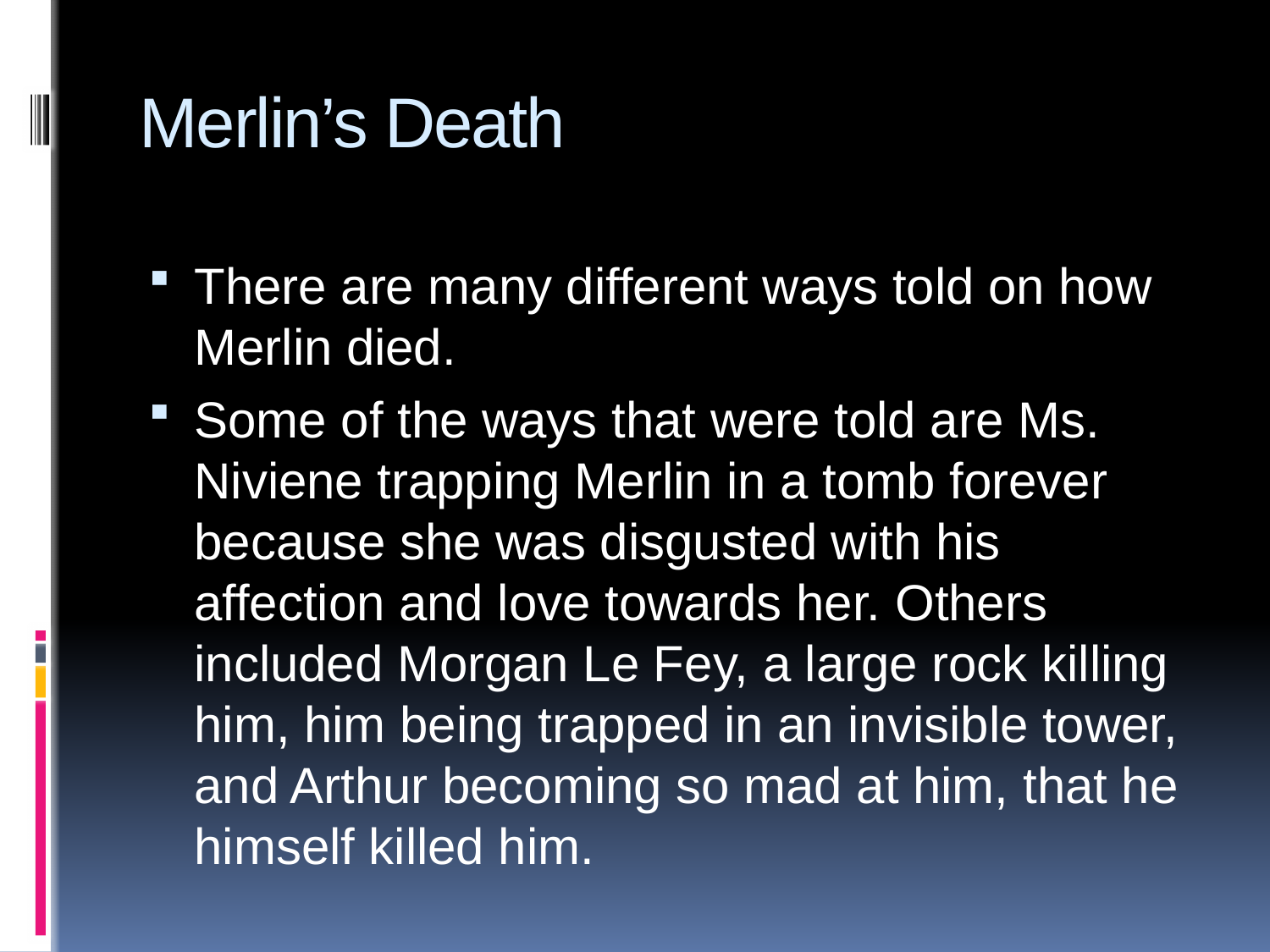

# Merlin’s Death
There are many different ways told on how Merlin died.
Some of the ways that were told are Ms. Niviene trapping Merlin in a tomb forever because she was disgusted with his affection and love towards her. Others included Morgan Le Fey, a large rock killing him, him being trapped in an invisible tower, and Arthur becoming so mad at him, that he himself killed him.